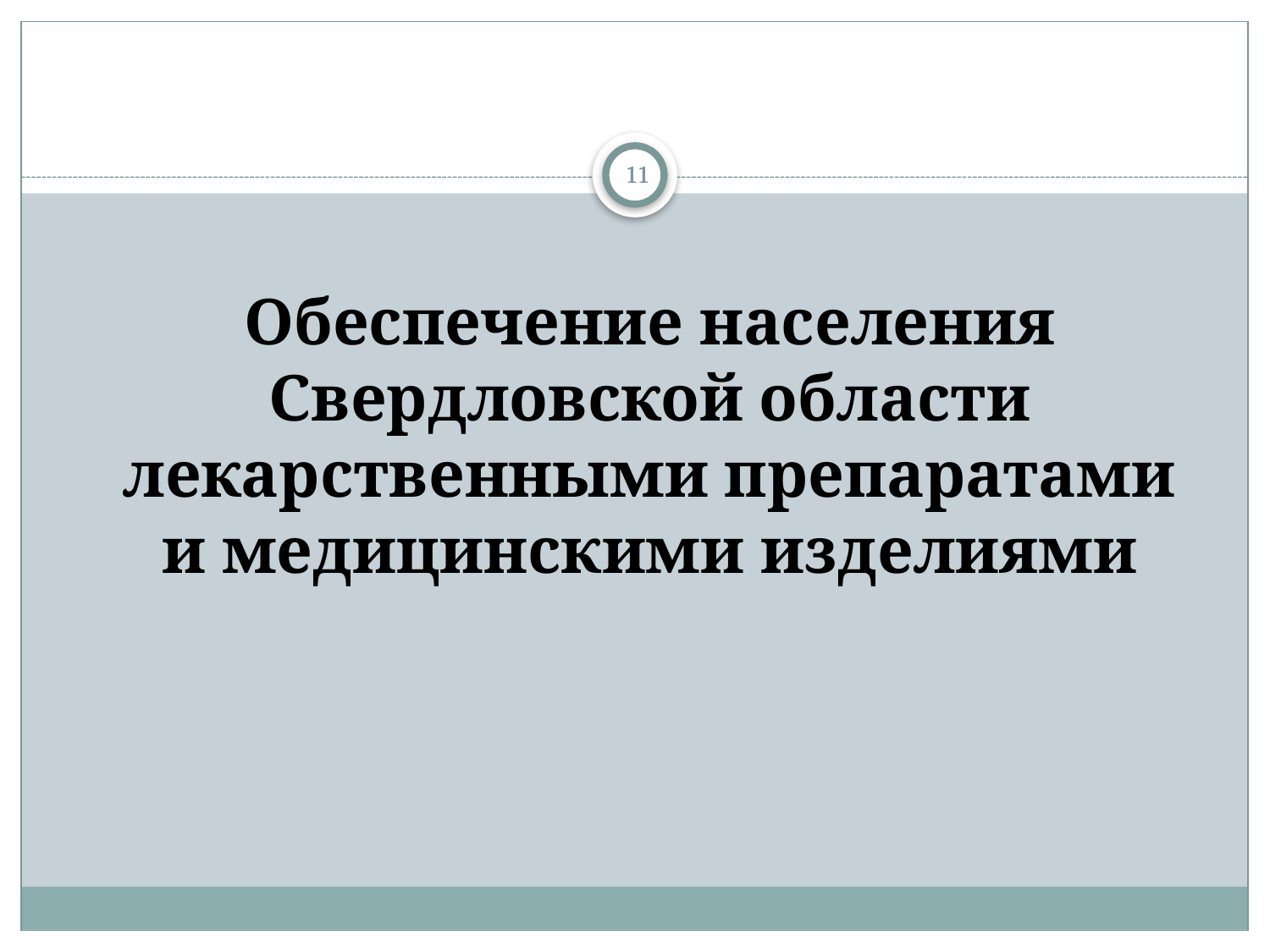

11
Обеспечение населения Свердловской области лекарственными препаратами и медицинскими изделиями